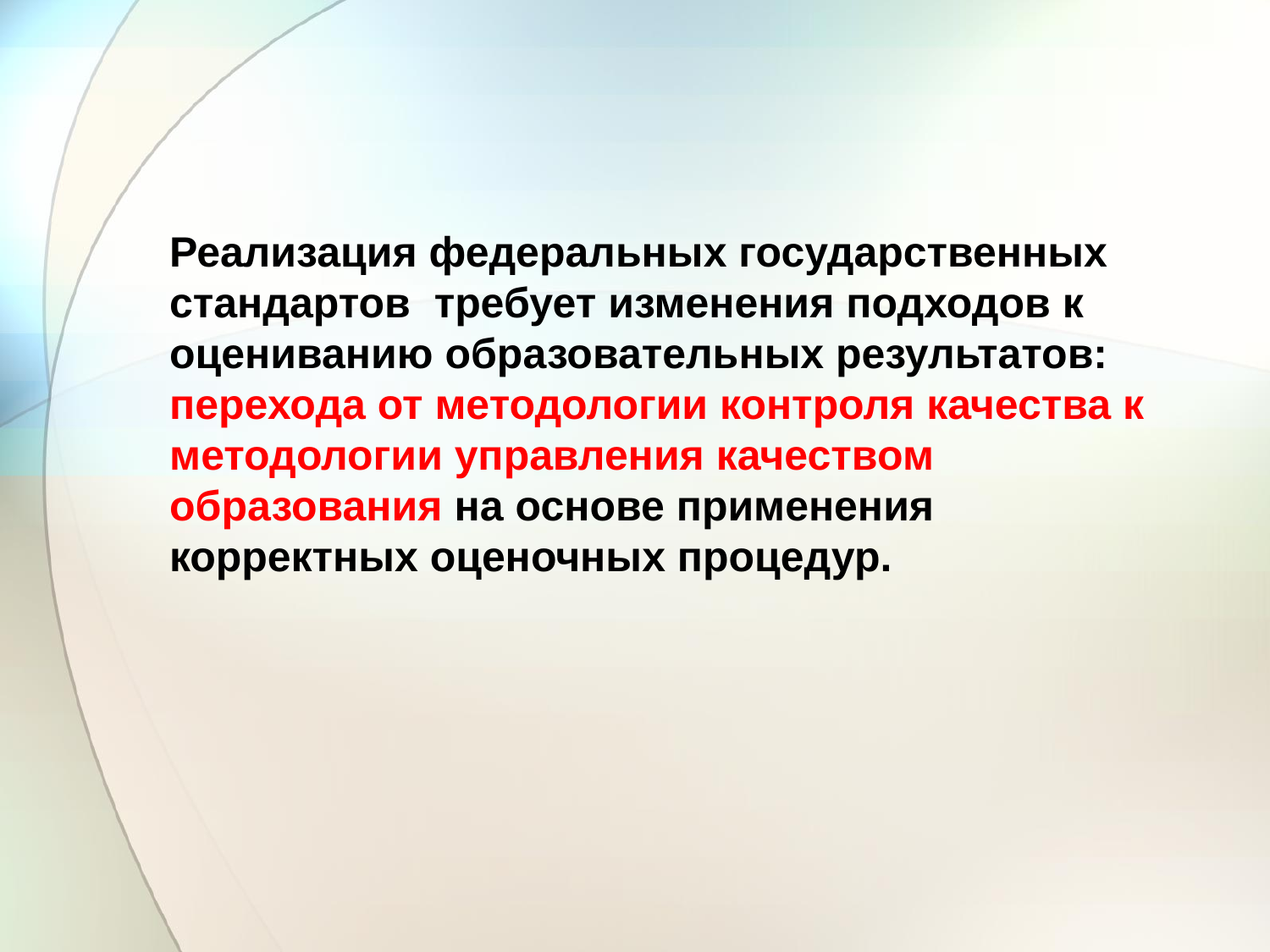

#
	Реализация федеральных государственных стандартов  требует изменения подходов к оцениванию образовательных результатов: перехода от методологии контроля качества к методологии управления качеством образования на основе применения корректных оценочных процедур.